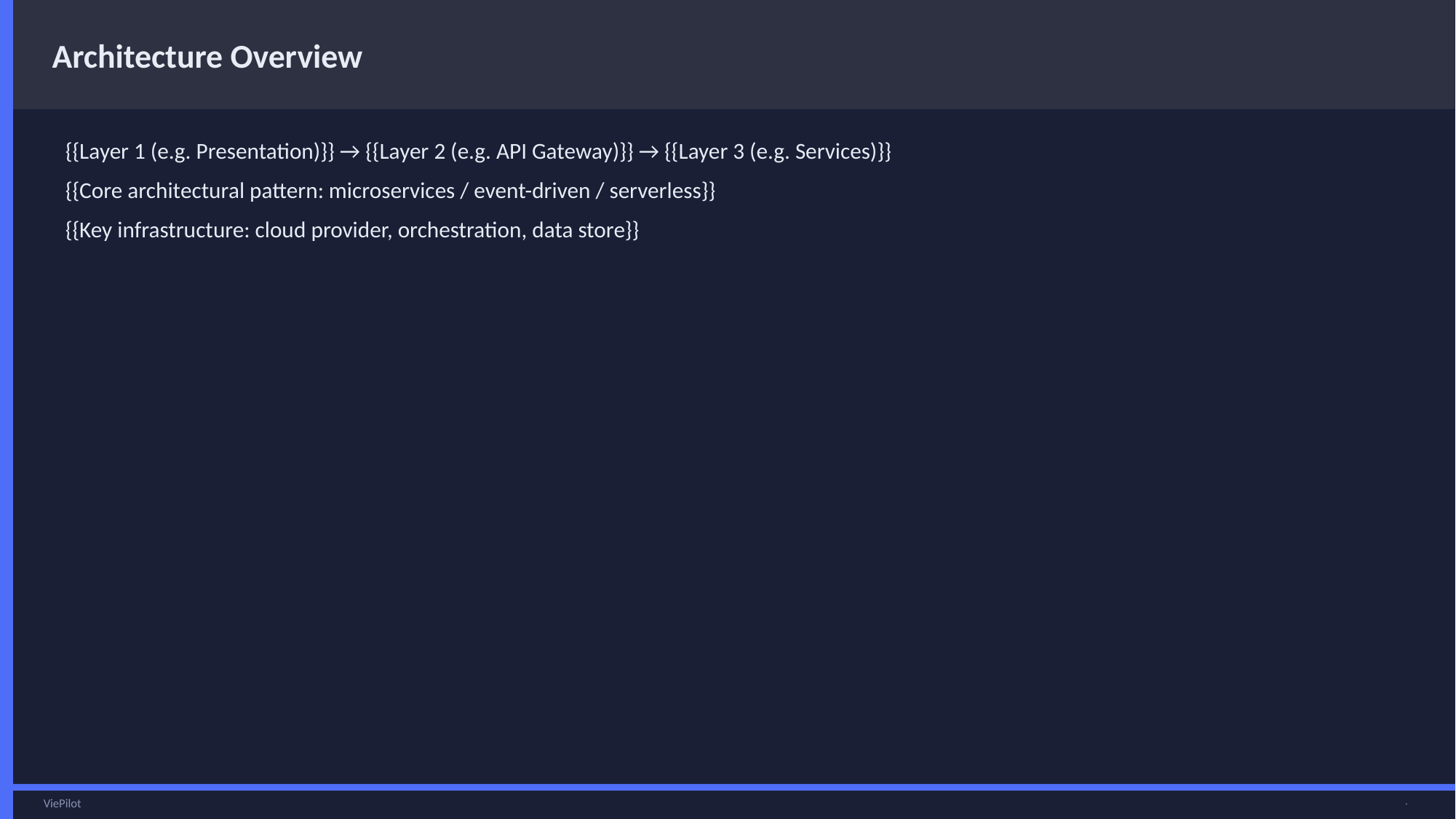

Architecture Overview
{{Layer 1 (e.g. Presentation)}} → {{Layer 2 (e.g. API Gateway)}} → {{Layer 3 (e.g. Services)}}
{{Core architectural pattern: microservices / event-driven / serverless}}
{{Key infrastructure: cloud provider, orchestration, data store}}